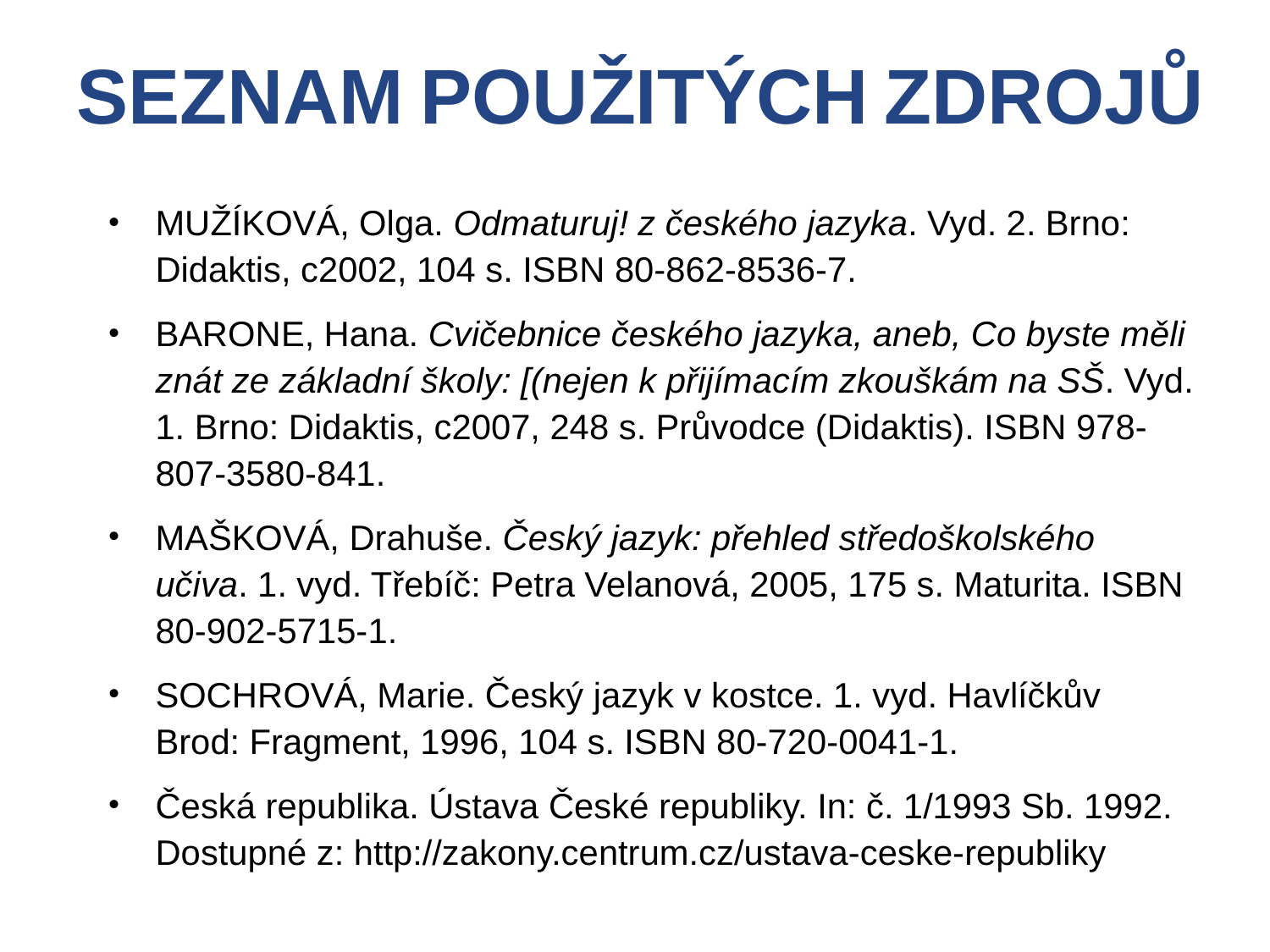

SEZNAM POUŽITÝCH ZDROJŮ
MUŽÍKOVÁ, Olga. Odmaturuj! z českého jazyka. Vyd. 2. Brno: Didaktis, c2002, 104 s. ISBN 80-862-8536-7.
BARONE, Hana. Cvičebnice českého jazyka, aneb, Co byste měli znát ze základní školy: [(nejen k přijímacím zkouškám na SŠ. Vyd. 1. Brno: Didaktis, c2007, 248 s. Průvodce (Didaktis). ISBN 978-807-3580-841.
MAŠKOVÁ, Drahuše. Český jazyk: přehled středoškolského učiva. 1. vyd. Třebíč: Petra Velanová, 2005, 175 s. Maturita. ISBN 80-902-5715-1.
SOCHROVÁ, Marie. Český jazyk v kostce. 1. vyd. Havlíčkův Brod: Fragment, 1996, 104 s. ISBN 80-720-0041-1.
Česká republika. Ústava České republiky. In: č. 1/1993 Sb. 1992. Dostupné z: http://zakony.centrum.cz/ustava-ceske-republiky